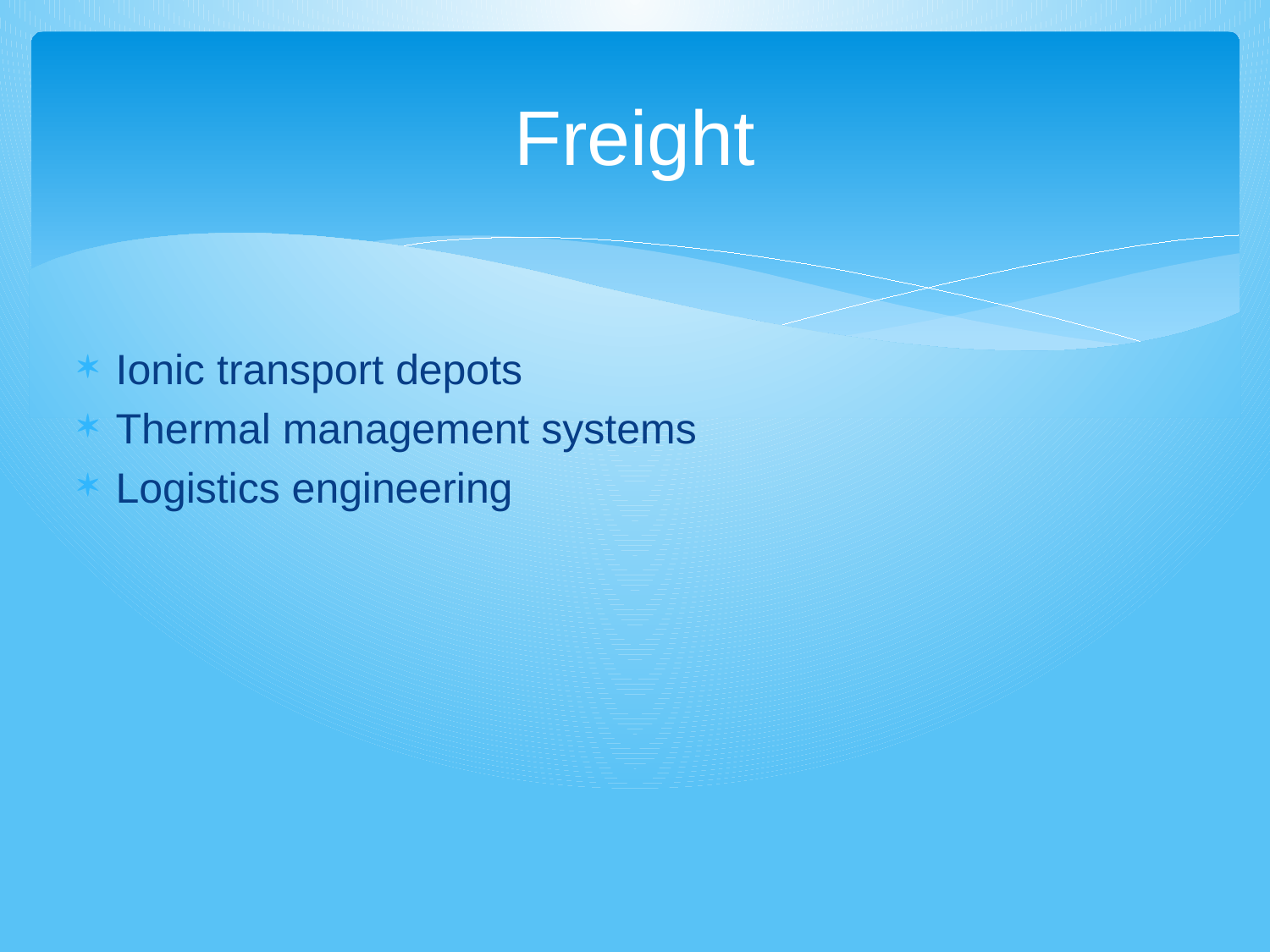

# Freight
Ionic transport depots
Thermal management systems
Logistics engineering